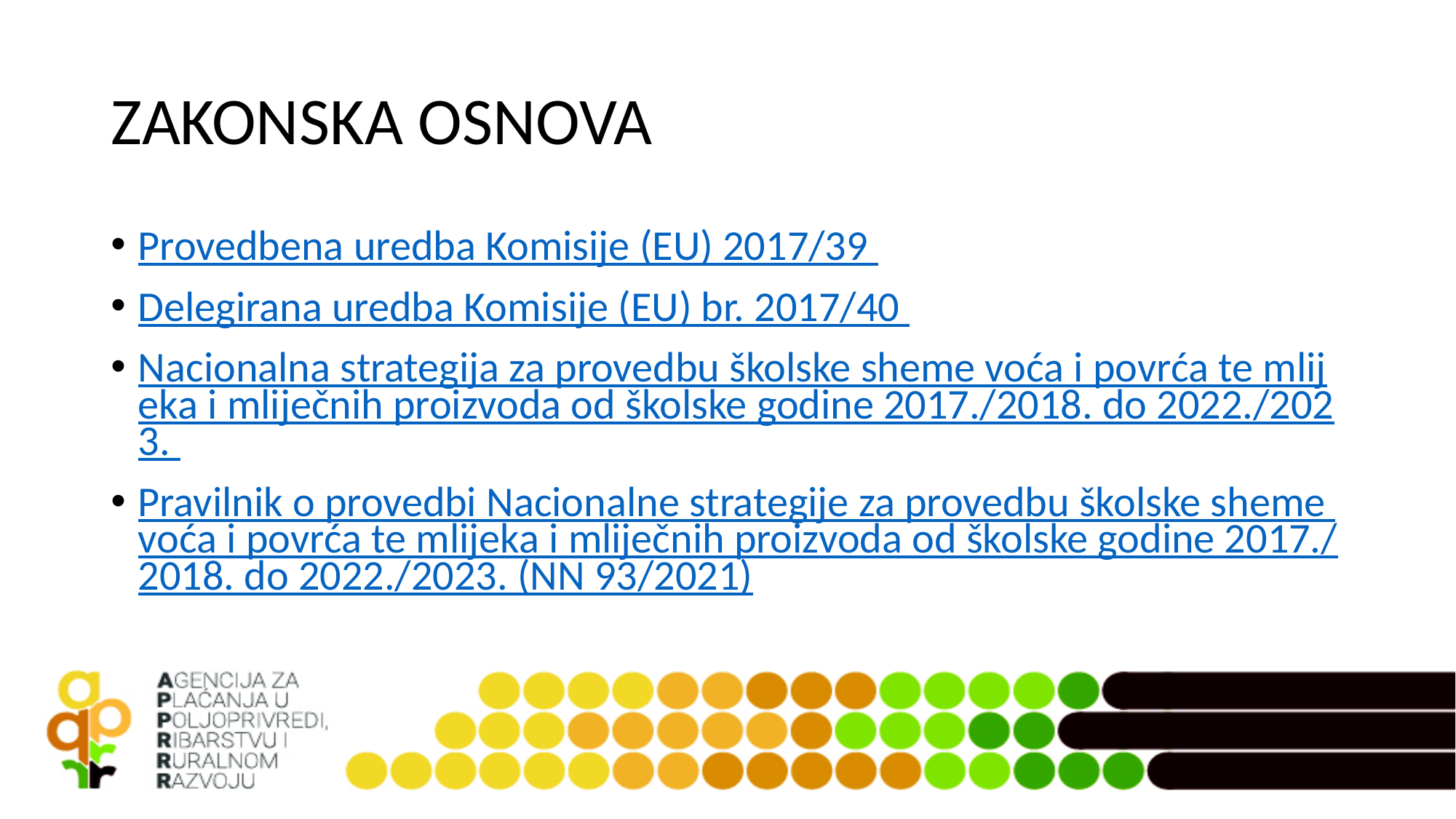

# ZAKONSKA OSNOVA
Provedbena uredba Komisije (EU) 2017/39
Delegirana uredba Komisije (EU) br. 2017/40
Nacionalna strategija za provedbu školske sheme voća i povrća te mlijeka i mliječnih proizvoda od školske godine 2017./2018. do 2022./2023.
Pravilnik o provedbi Nacionalne strategije za provedbu školske sheme voća i povrća te mlijeka i mliječnih proizvoda od školske godine 2017./2018. do 2022./2023. (NN 93/2021)